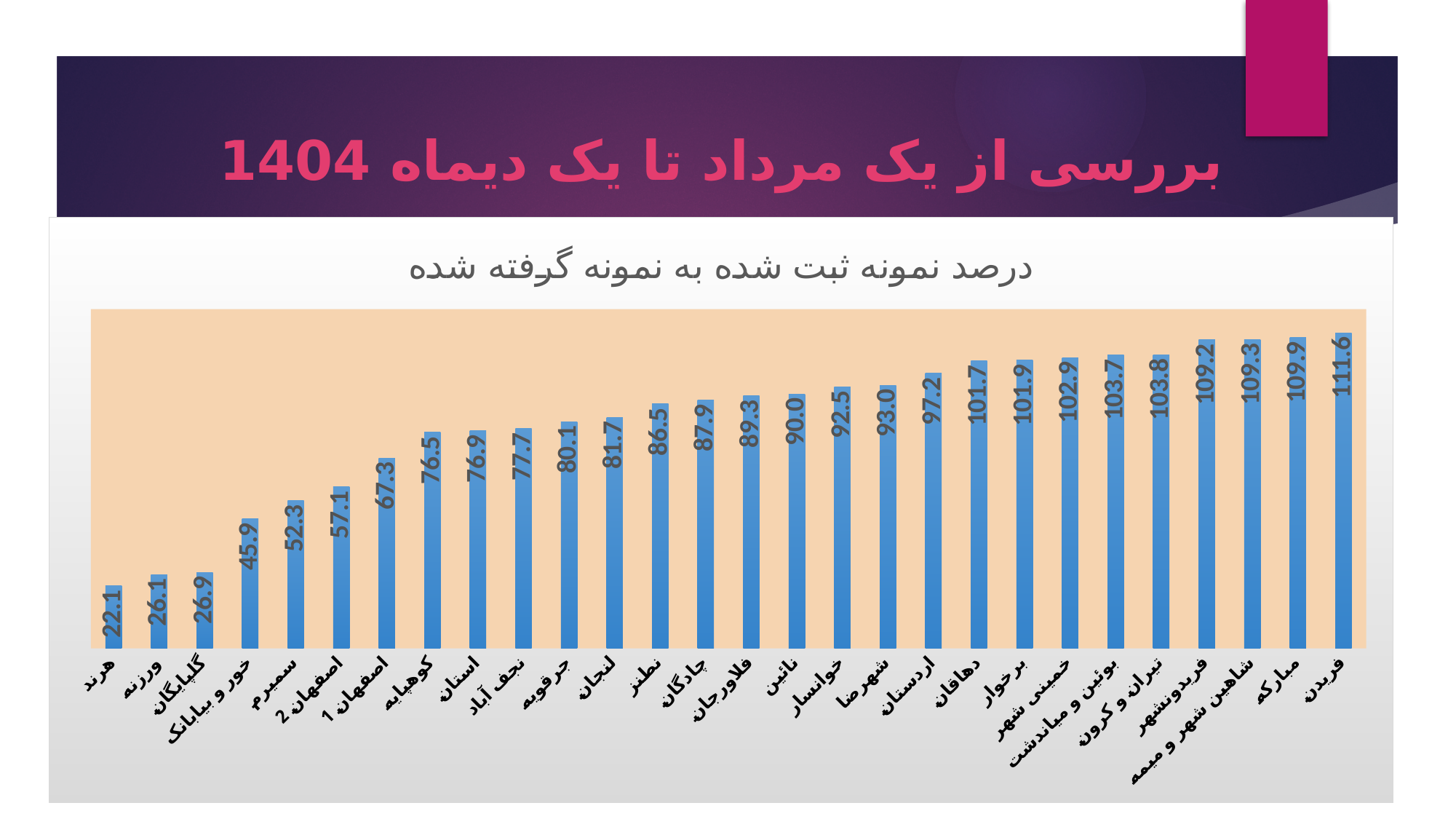

# بررسی از یک مرداد تا یک دیماه 1404

### Chart:

| Category | درصد نمونه ثبت شده به نمونه گرفته شده |
|---|---|
| هرند | 22.115384615384613 |
| ورزنه | 26.126126126126124 |
| گلپایگان | 26.87074829931973 |
| خور و بیابانک | 45.88235294117647 |
| سمیرم | 52.32558139534884 |
| اصفهان 2 | 57.11076162660076 |
| اصفهان 1 | 67.271891519191 |
| کوهپایه | 76.47058823529412 |
| استان | 76.92388617116406 |
| نجف آباد | 77.66179540709813 |
| جرقویه | 80.11695906432749 |
| لنجان | 81.66501486620416 |
| نطنز | 86.45161290322581 |
| چادگان | 87.85714285714286 |
| فلاورجان | 89.27589367552704 |
| نائین | 90.0 |
| خوانسار | 92.5 |
| شهرضا | 92.98245614035088 |
| اردستان | 97.24137931034483 |
| دهاقان | 101.66666666666666 |
| برخوار | 101.8987341772152 |
| خمینی شهر | 102.85158781594296 |
| بوئین و میاندشت | 103.7037037037037 |
| تیران و کرون | 103.83275261324042 |
| فریدونشهر | 109.16666666666666 |
| شاهین شهر و میمه | 109.31315483119907 |
| مبارکه | 109.87202925045705 |
| فریدن | 111.60220994475138 |